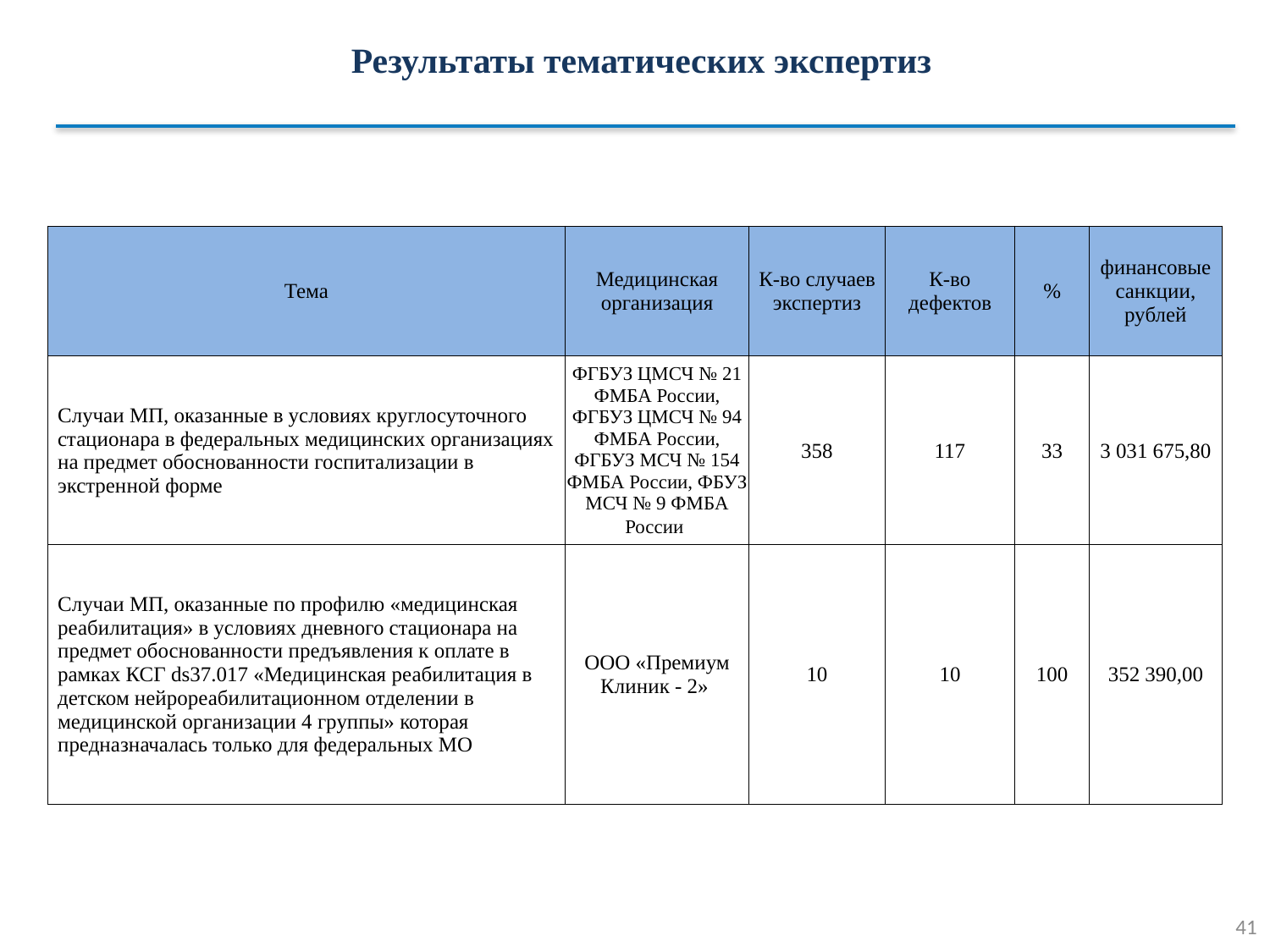

Результаты тематических экспертиз
| Тема | Медицинская организация | К-во случаев экспертиз | К-во дефектов | % | финансовые санкции, рублей |
| --- | --- | --- | --- | --- | --- |
| Случаи МП, оказанные в условиях круглосуточного стационара в федеральных медицинских организациях на предмет обоснованности госпитализации в экстренной форме | ФГБУЗ ЦМСЧ № 21 ФМБА России, ФГБУЗ ЦМСЧ № 94 ФМБА России, ФГБУЗ МСЧ № 154 ФМБА России, ФБУЗ МСЧ № 9 ФМБА России | 358 | 117 | 33 | 3 031 675,80 |
| Случаи МП, оказанные по профилю «медицинская реабилитация» в условиях дневного стационара на предмет обоснованности предъявления к оплате в рамках КСГ ds37.017 «Медицинская реабилитация в детском нейрореабилитационном отделении в медицинской организации 4 группы» которая предназначалась только для федеральных МО | ООО «Премиум Клиник - 2» | 10 | 10 | 100 | 352 390,00 |
41